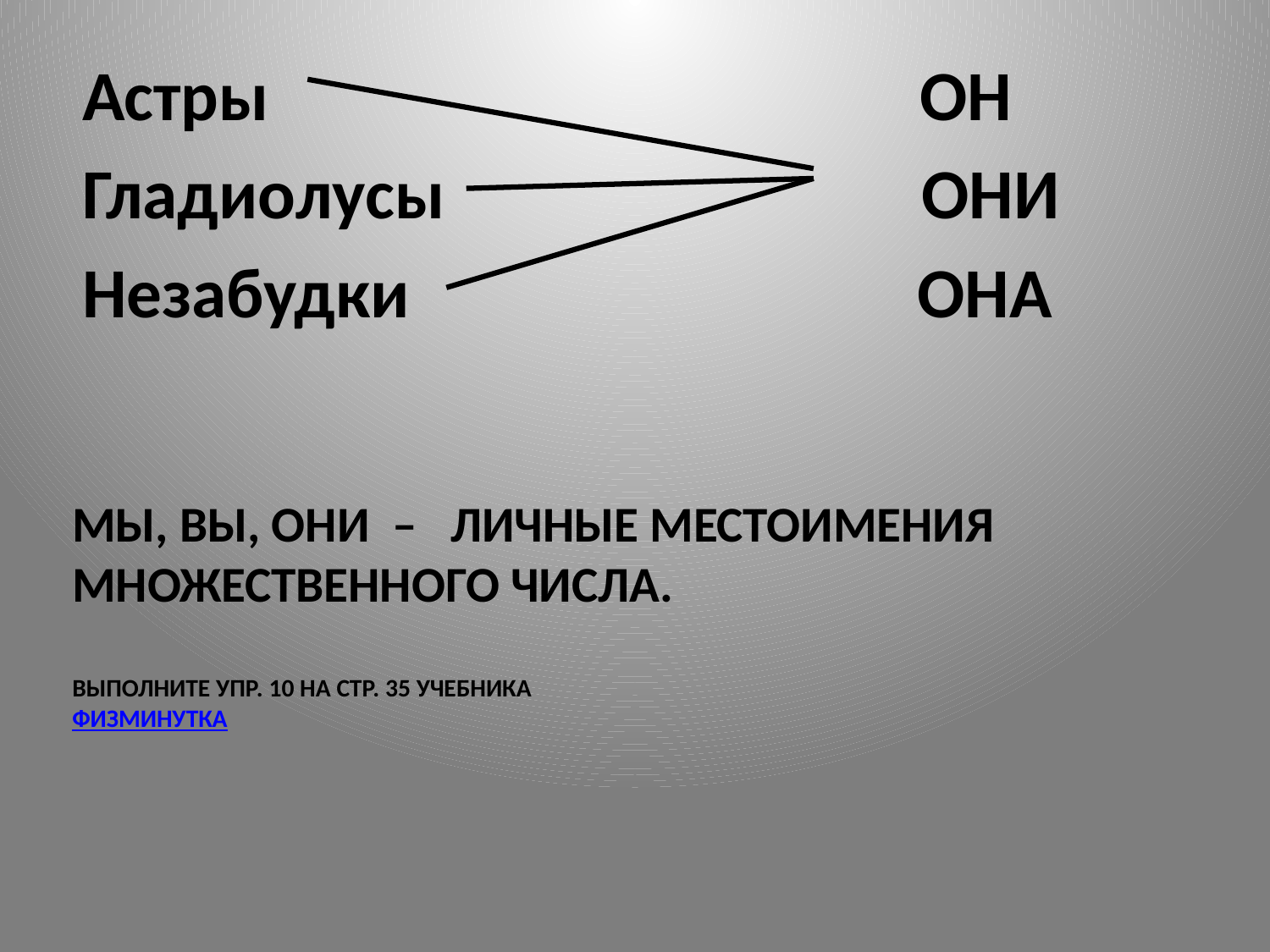

Астры                                         ОН
Гладиолусы                              ОНИ
Незабудки                                ОНА

# Мы, вы, они  –   личные местоимения множественного числа. Выполните упр. 10 на стр. 35 учебника ФИЗМИНУТКА